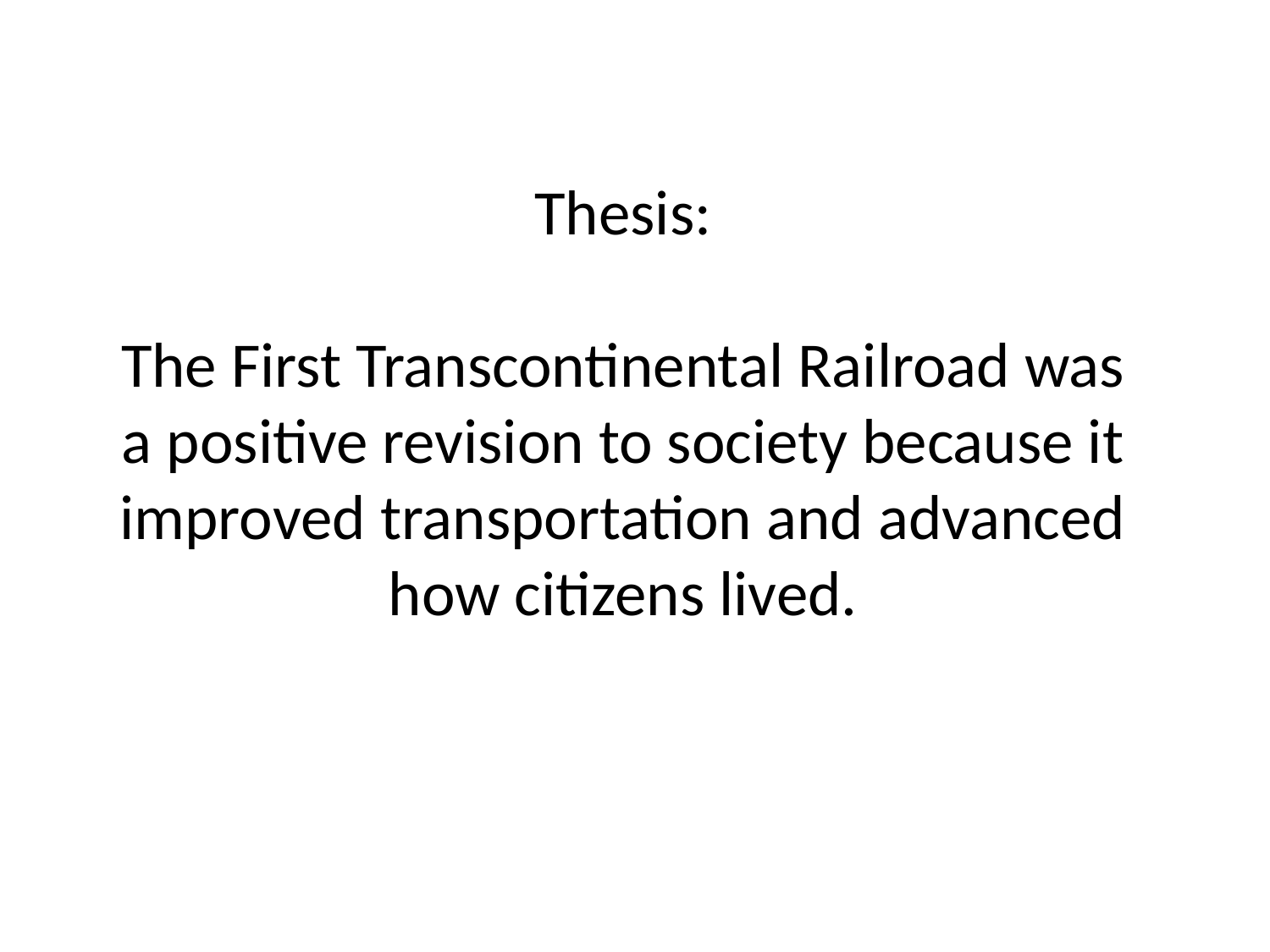

Thesis:

The First Transcontinental Railroad was a positive revision to society because it improved transportation and advanced how citizens lived.